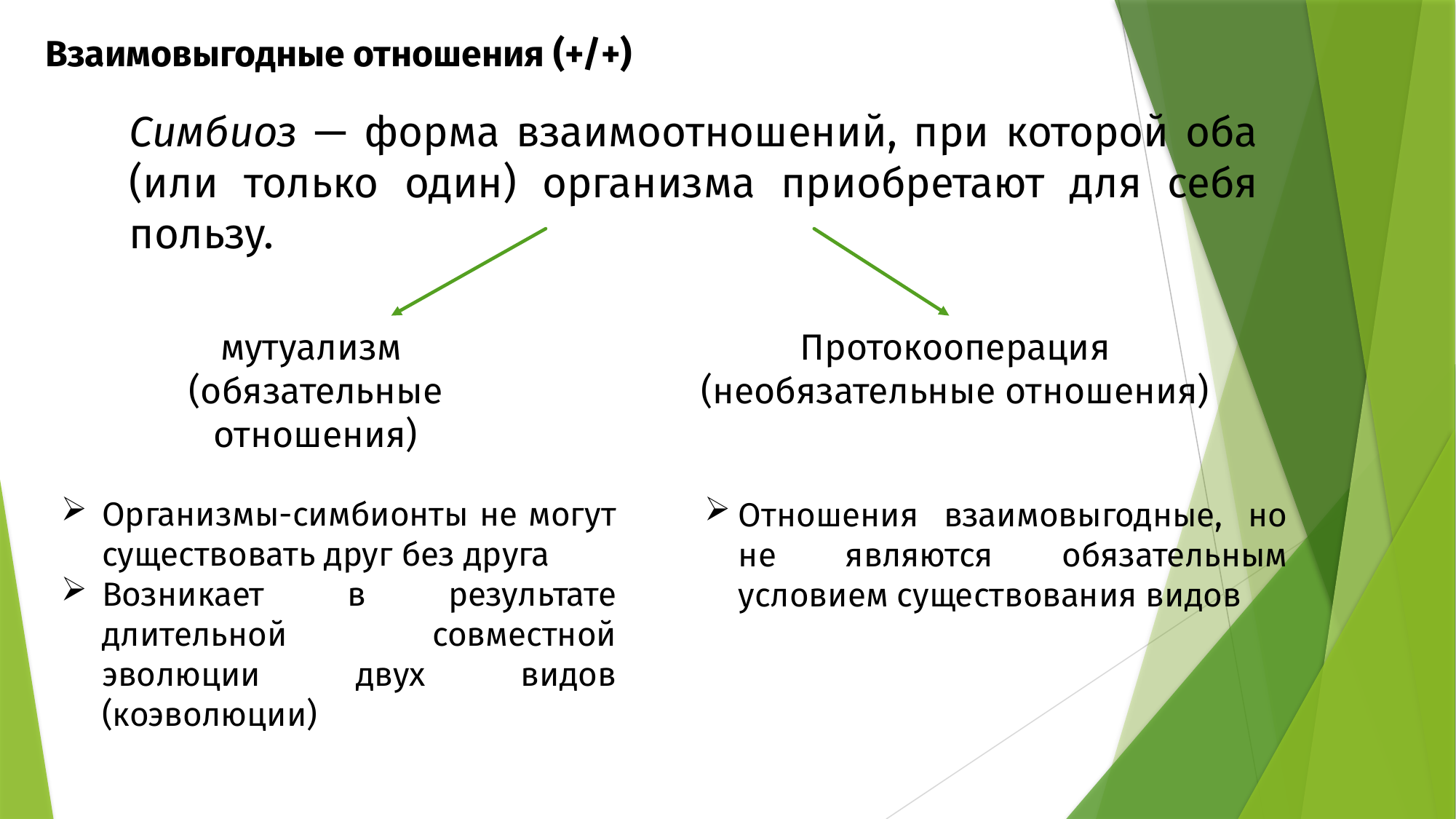

Взаимовыгодные отношения (+/+)
Симбиоз — форма взаимоотношений, при которой оба (или только один) организма приобретают для себя пользу.

мутуализм
(обязательные отношения)
Протокооперация
(необязательные отношения)
Организмы-симбионты не могут существовать друг без друга
Возникает в результате длительной совместной эволюции двух видов (коэволюции)
Отношения взаимовыгодные, но не являются обязательным условием существования видов